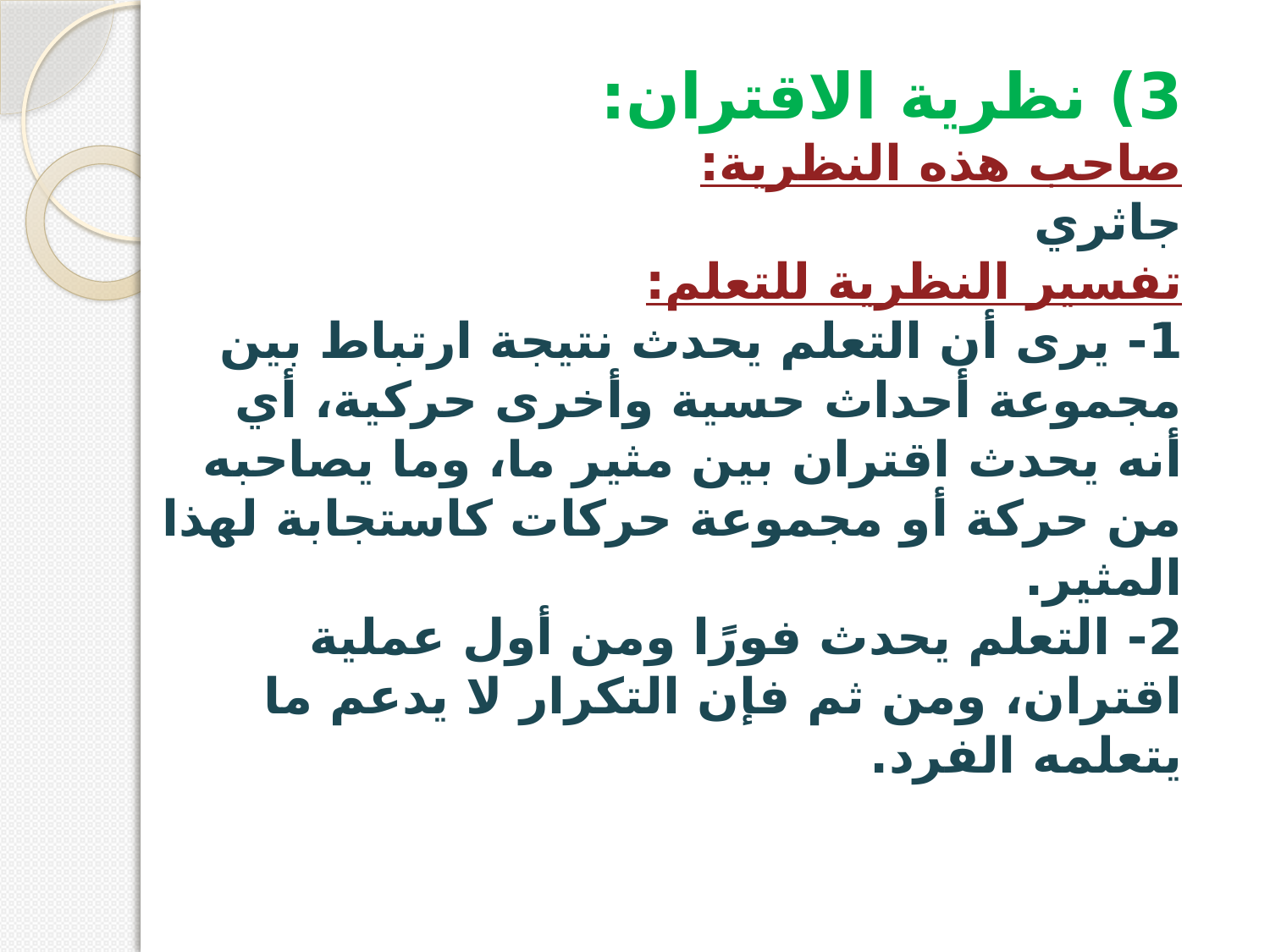

3) نظرية الاقتران:
صاحب هذه النظرية:
جاثري
تفسير النظرية للتعلم:
1- يرى أن التعلم يحدث نتيجة ارتباط بين مجموعة أحداث حسية وأخرى حركية، أي أنه يحدث اقتران بين مثير ما، وما يصاحبه من حركة أو مجموعة حركات كاستجابة لهذا المثير.
2- التعلم يحدث فورًا ومن أول عملية اقتران، ومن ثم فإن التكرار لا يدعم ما يتعلمه الفرد.